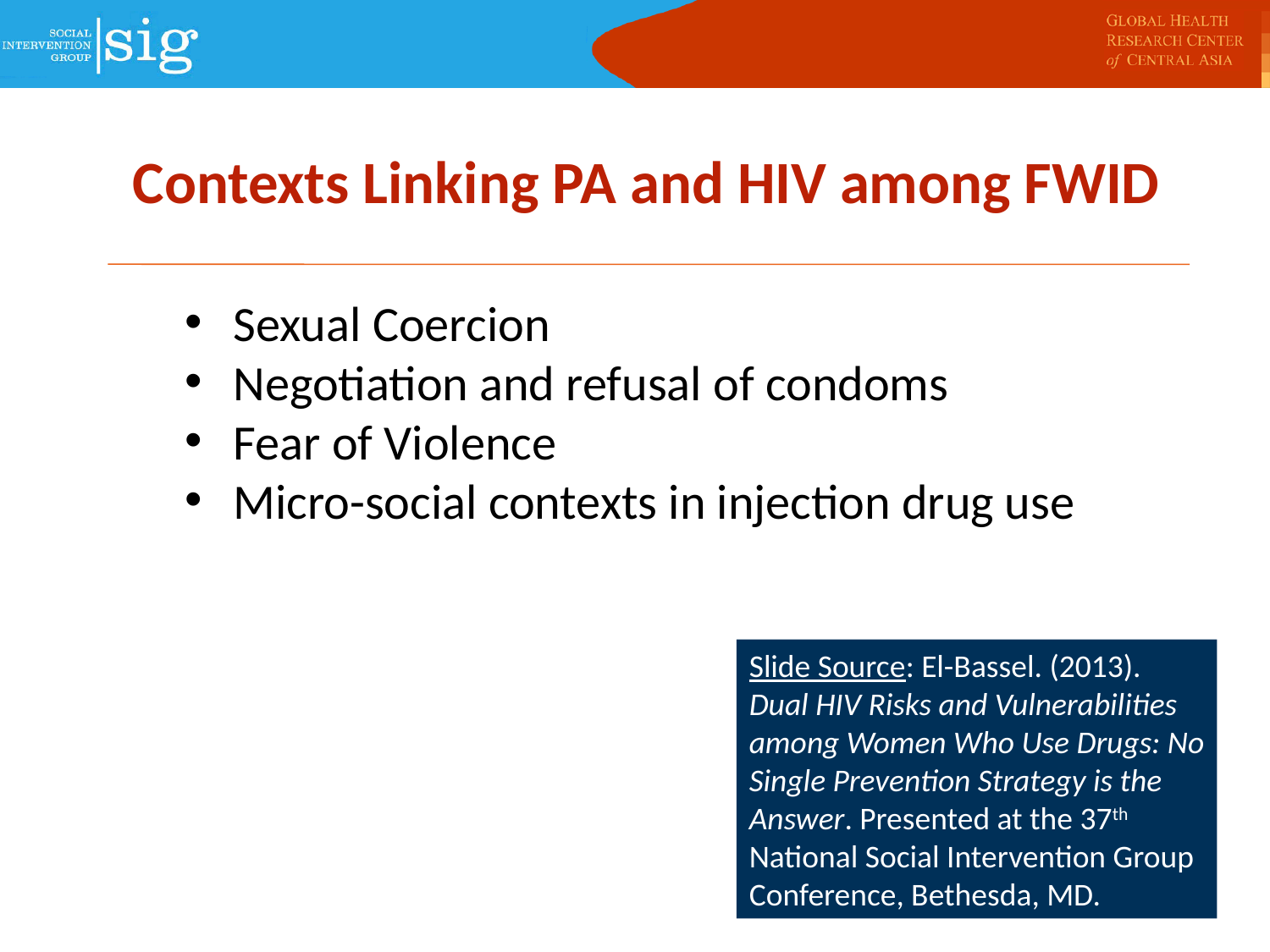

Contexts Linking PA and HIV among FWID
Sexual Coercion
Negotiation and refusal of condoms
Fear of Violence
Micro-social contexts in injection drug use
Slide Source: El-Bassel. (2013). Dual HIV Risks and Vulnerabilities among Women Who Use Drugs: No Single Prevention Strategy is the Answer. Presented at the 37th National Social Intervention Group Conference, Bethesda, MD.